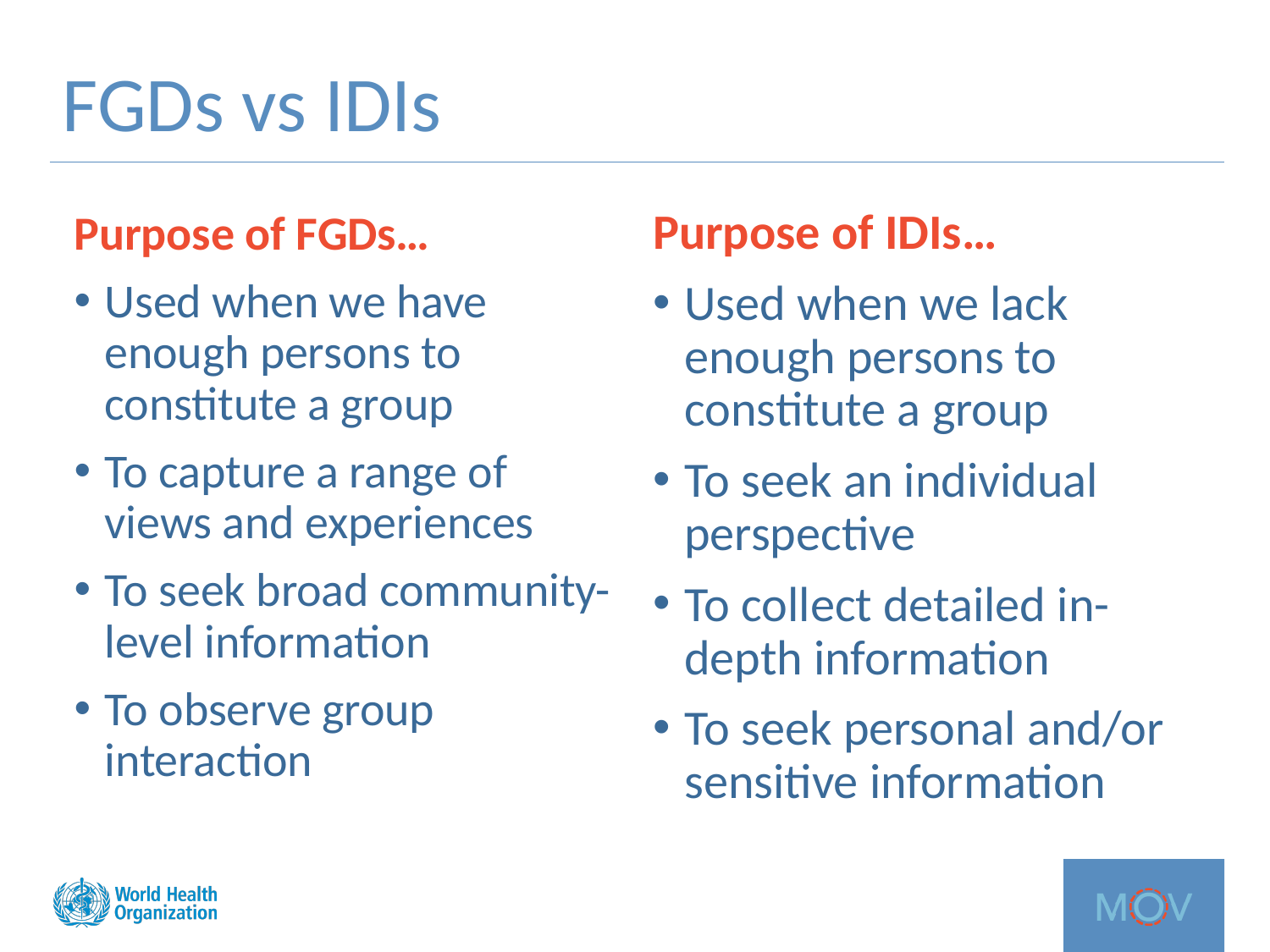

# FGDs vs IDIs
Purpose of IDIs…
Used when we lack enough persons to constitute a group
To seek an individual perspective
To collect detailed in-depth information
To seek personal and/or sensitive information

Purpose of FGDs…
Used when we have enough persons to constitute a group
To capture a range of views and experiences
To seek broad community-level information
To observe group interaction